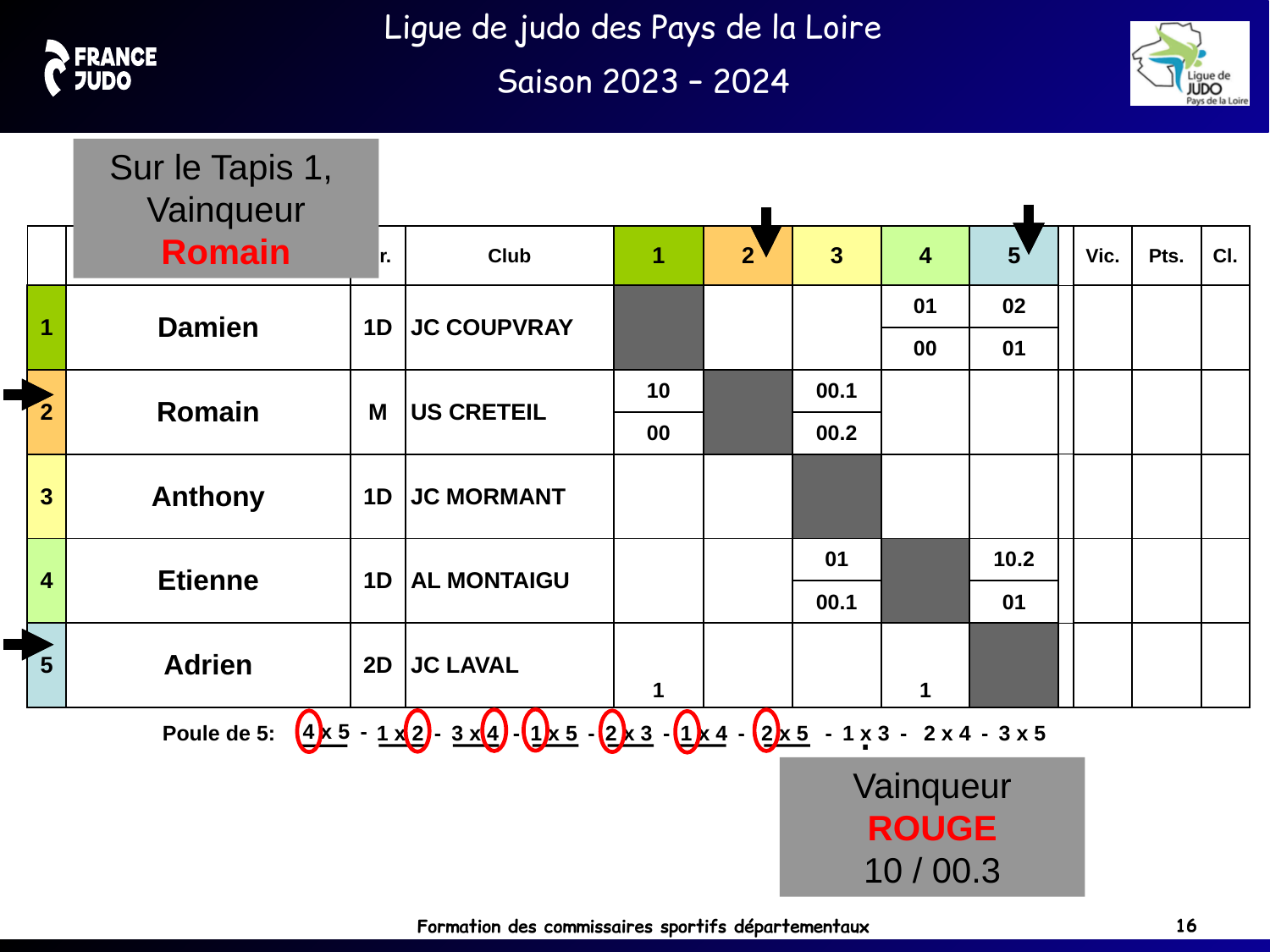

Sur le Tapis 1,
Vainqueur Romain

.

Vainqueur ROUGE
10 / 00.3